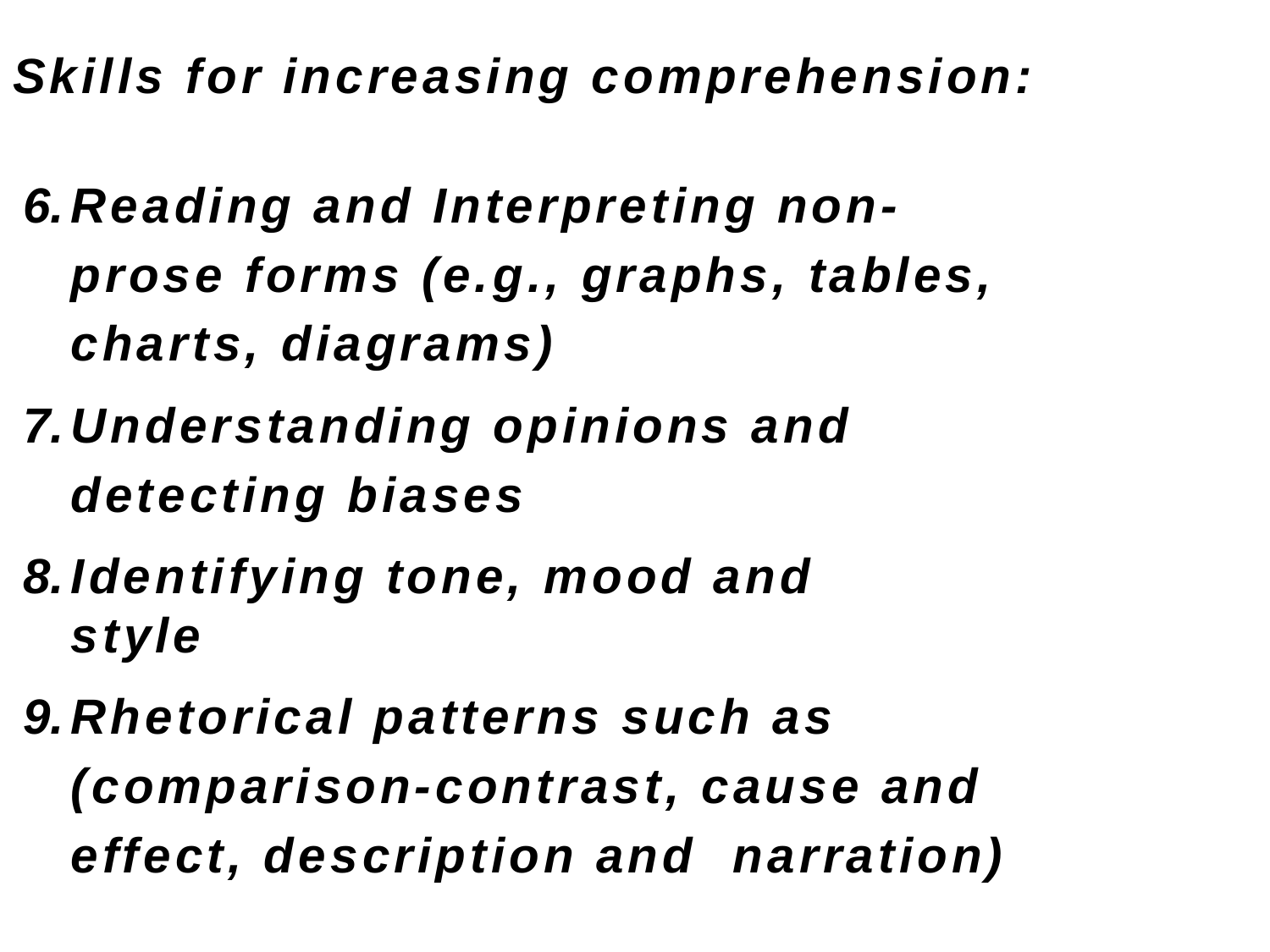

Skills for increasing comprehension:

Reading and Interpreting non-  prose forms (e.g., graphs, tables,  charts, diagrams)
Understanding opinions and  detecting biases
Identifying tone, mood and style
Rhetorical patterns such as  (comparison-contrast, cause and  effect, description and  narration)